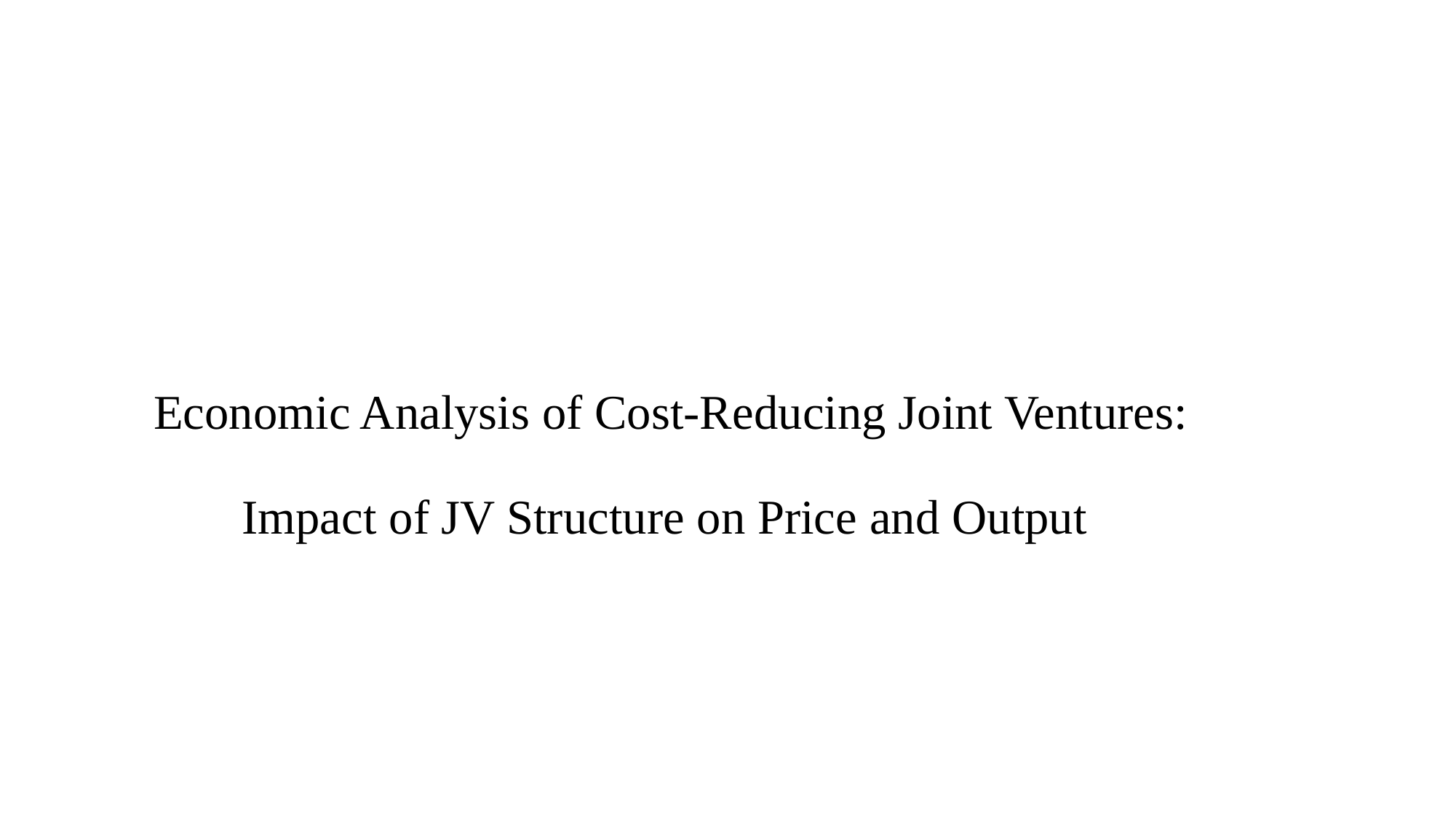

# Economic Analysis of Cost-Reducing Joint Ventures: Impact of JV Structure on Price and Output